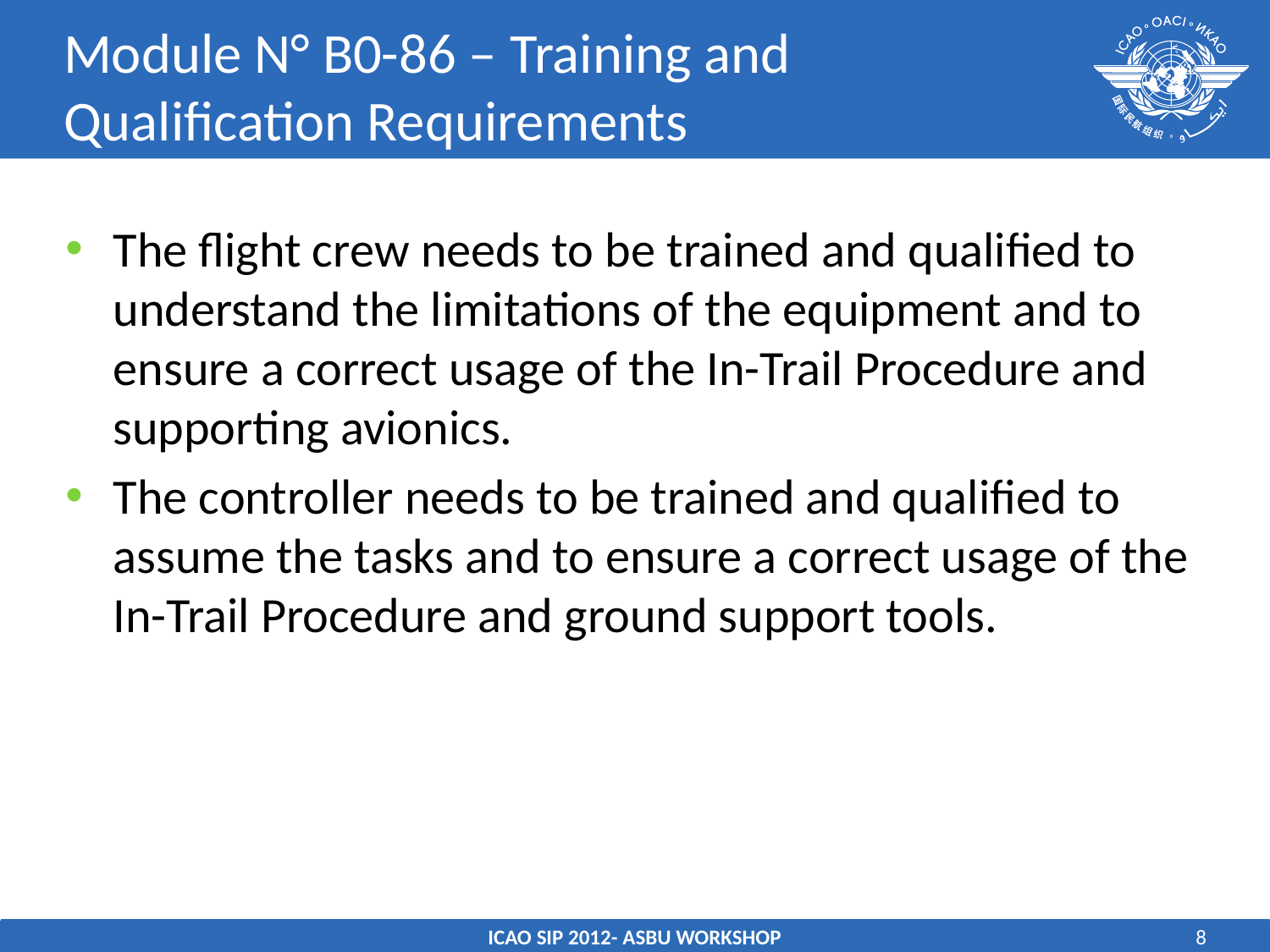

# Module N° B0-86 – Training and Qualification Requirements
The flight crew needs to be trained and qualified to understand the limitations of the equipment and to ensure a correct usage of the In-Trail Procedure and supporting avionics.
The controller needs to be trained and qualified to assume the tasks and to ensure a correct usage of the In-Trail Procedure and ground support tools.

ICAO SIP 2012- ASBU WORKSHOP
8